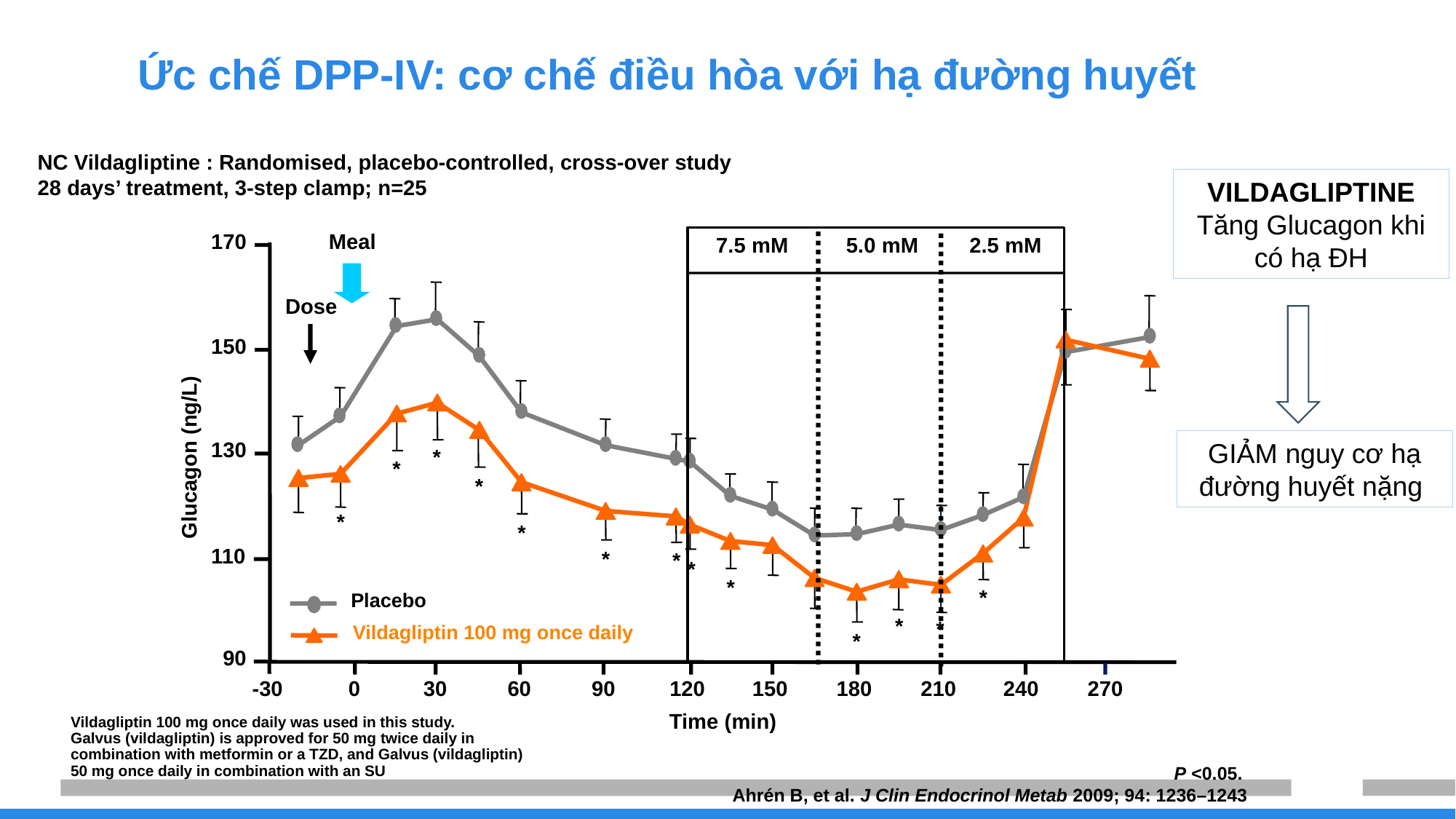

Ức chế DPP-IV: cơ chế điều hòa với hạ đường huyết
NC Vildagliptine : Randomised, placebo-controlled, cross-over study
28 days’ treatment, 3-step clamp; n=25
VILDAGLIPTINE
Tăng Glucagon khi có hạ ĐH
Meal
7.5 mM
5.0 mM
2.5 mM

170
150
130
110
90

Dose

*

Glucagon (ng/L)
*

*

*

*

*

*

*

*

*

Placebo

*

*

Vildagliptin 100 mg once daily

*

-30
0
30
60
90
120
150
180
210
240
270
Time (min)

GIẢM nguy cơ hạ đường huyết nặng
Vildagliptin 100 mg once daily was used in this study.
Galvus (vildagliptin) is approved for 50 mg twice daily in
combination with metformin or a TZD, and Galvus (vildagliptin)
50 mg once daily in combination with an SU
P <0.05.
Ahrén B, et al. J Clin Endocrinol Metab 2009; 94: 1236–1243